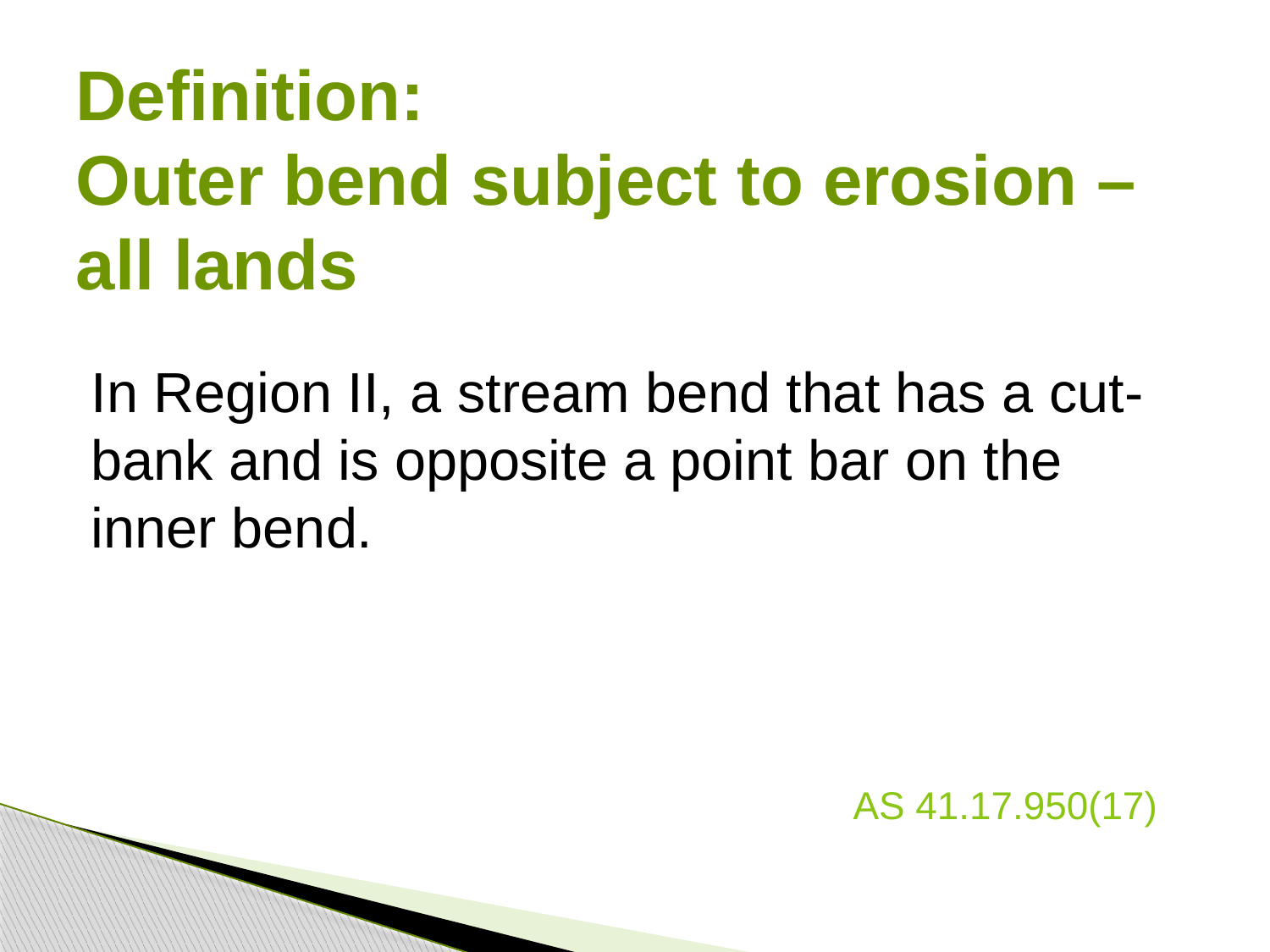

# Definition: Outer bend subject to erosion – all lands

In Region II, a stream bend that has a cut-bank and is opposite a point bar on the inner bend.

						AS 41.17.950(17)